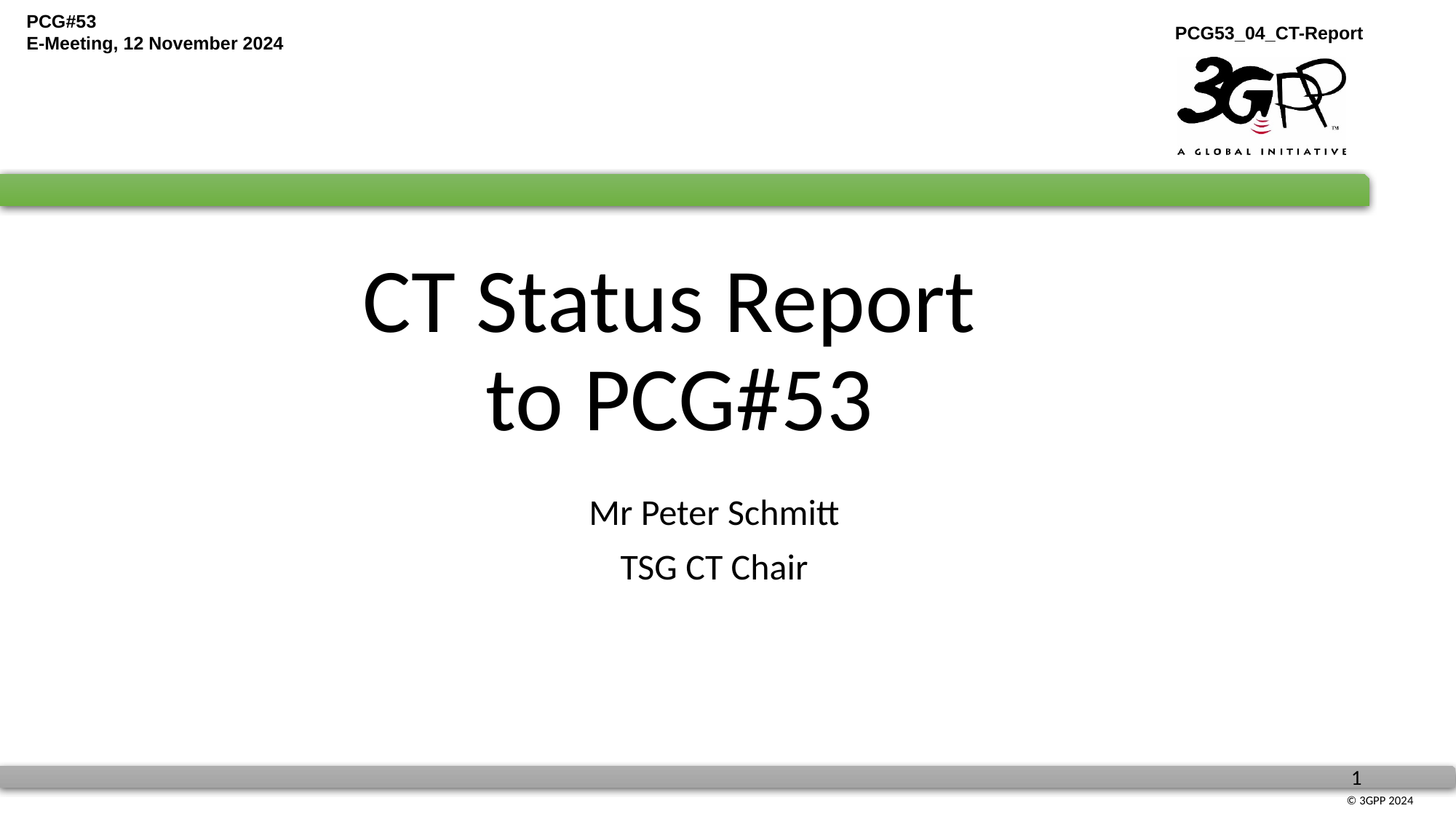

# CT Status Report to PCG#53
Mr Peter Schmitt
TSG CT Chair